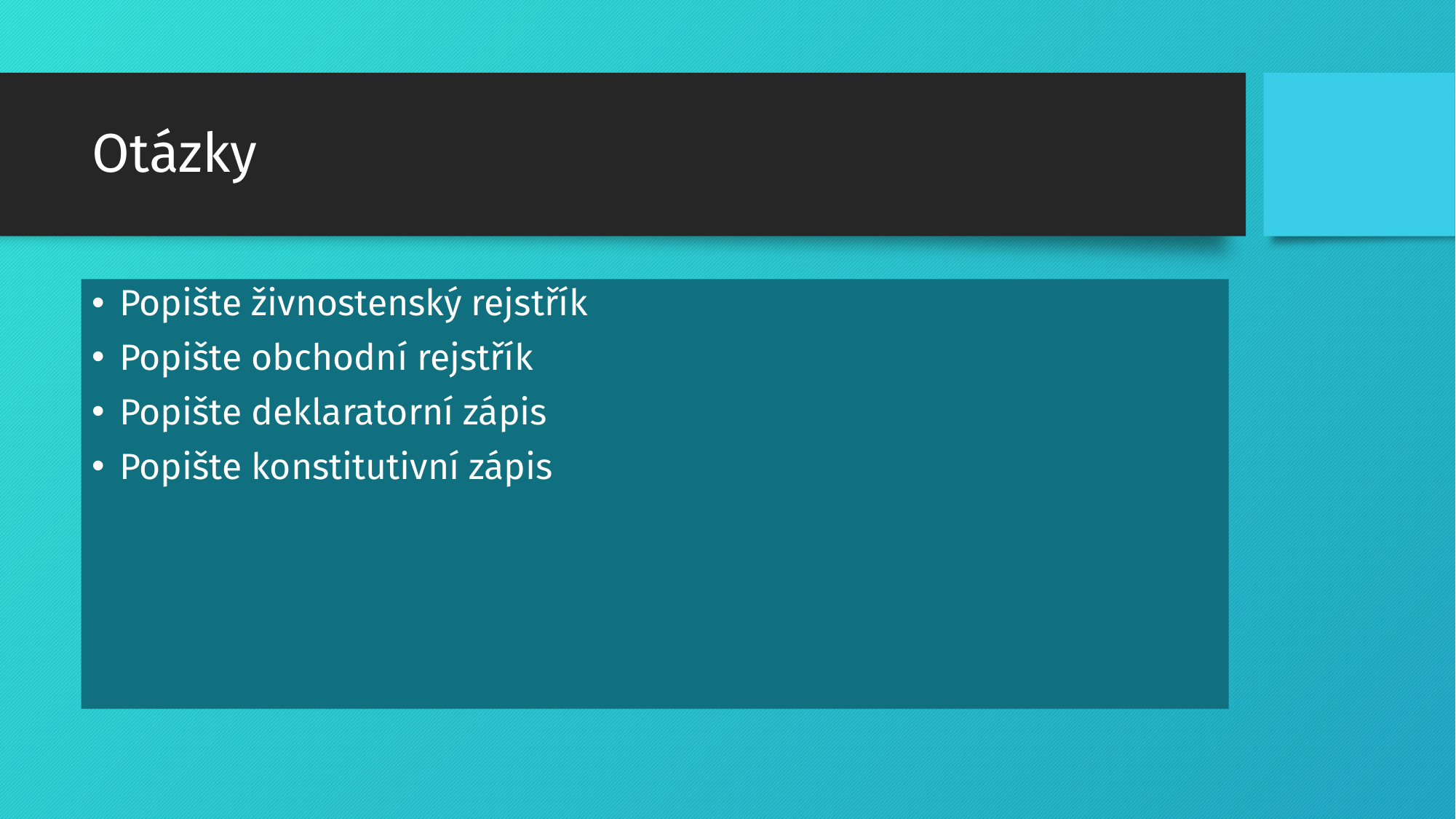

# Otázky
Popište živnostenský rejstřík
Popište obchodní rejstřík
Popište deklaratorní zápis
Popište konstitutivní zápis